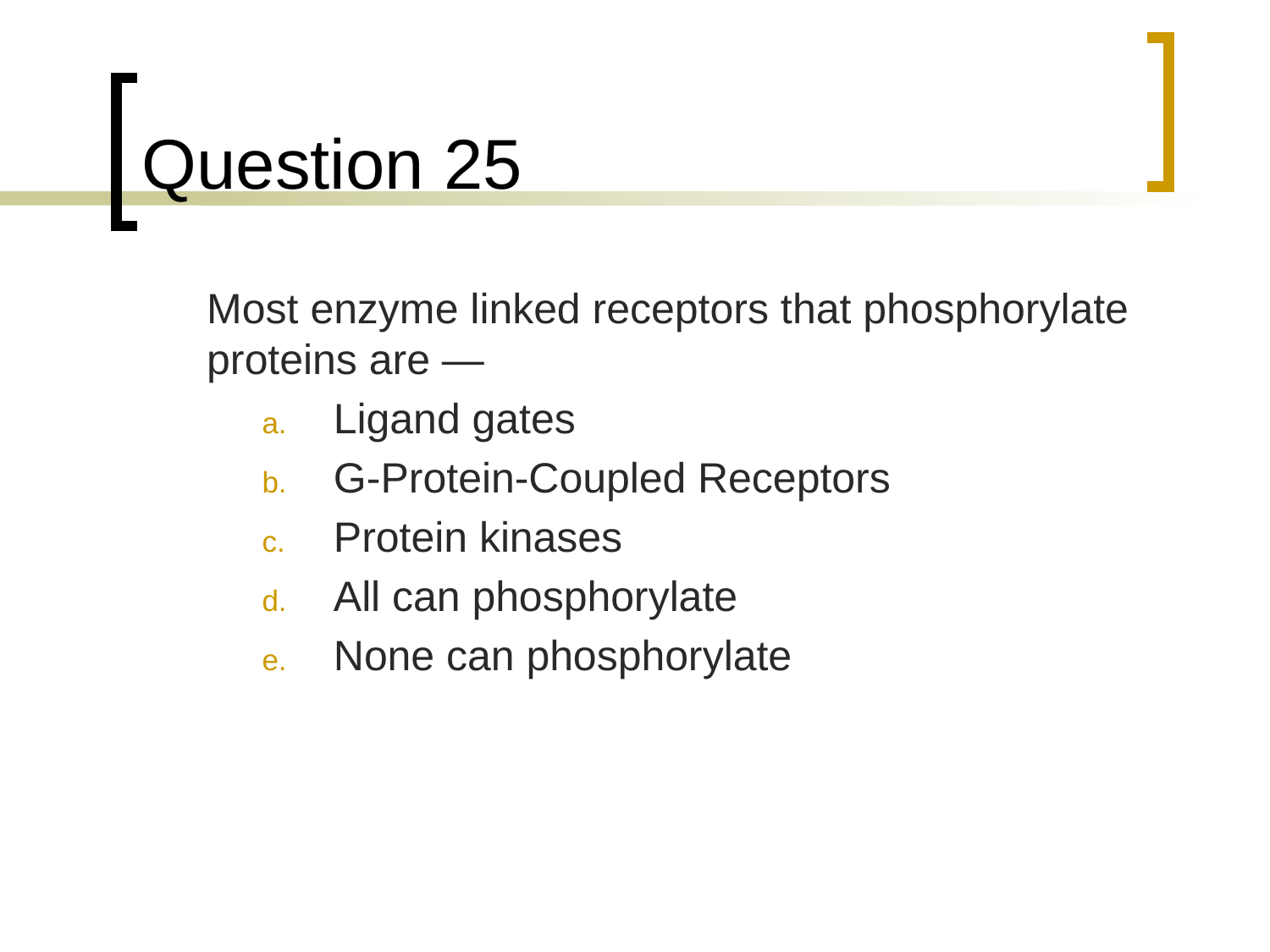

# Question 25
	Most enzyme linked receptors that phosphorylate proteins are —
Ligand gates
G-Protein-Coupled Receptors
Protein kinases
All can phosphorylate
None can phosphorylate